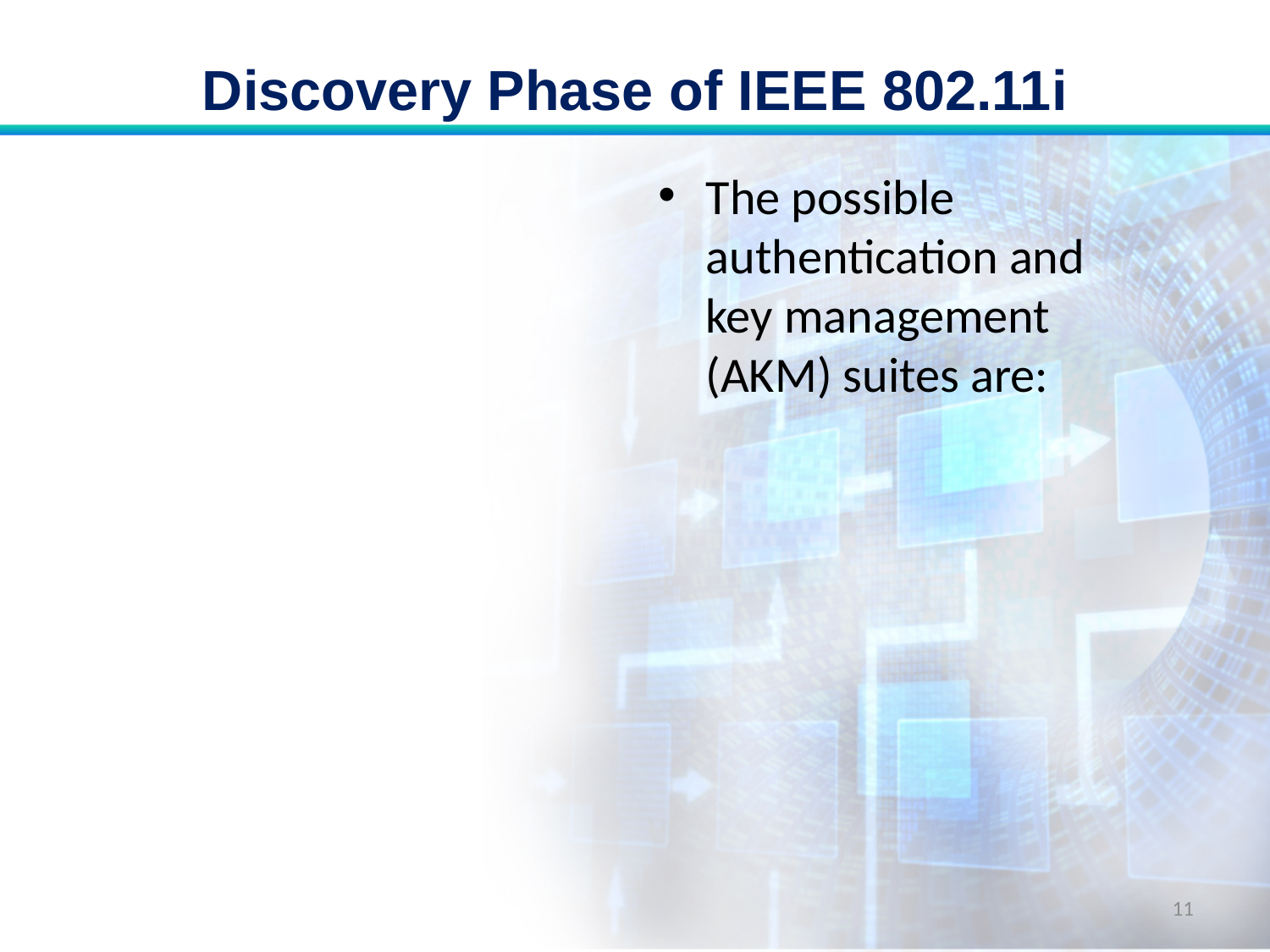

# Discovery Phase of IEEE 802.11i
The possible  authentication and key management (AKM) suites are:
11